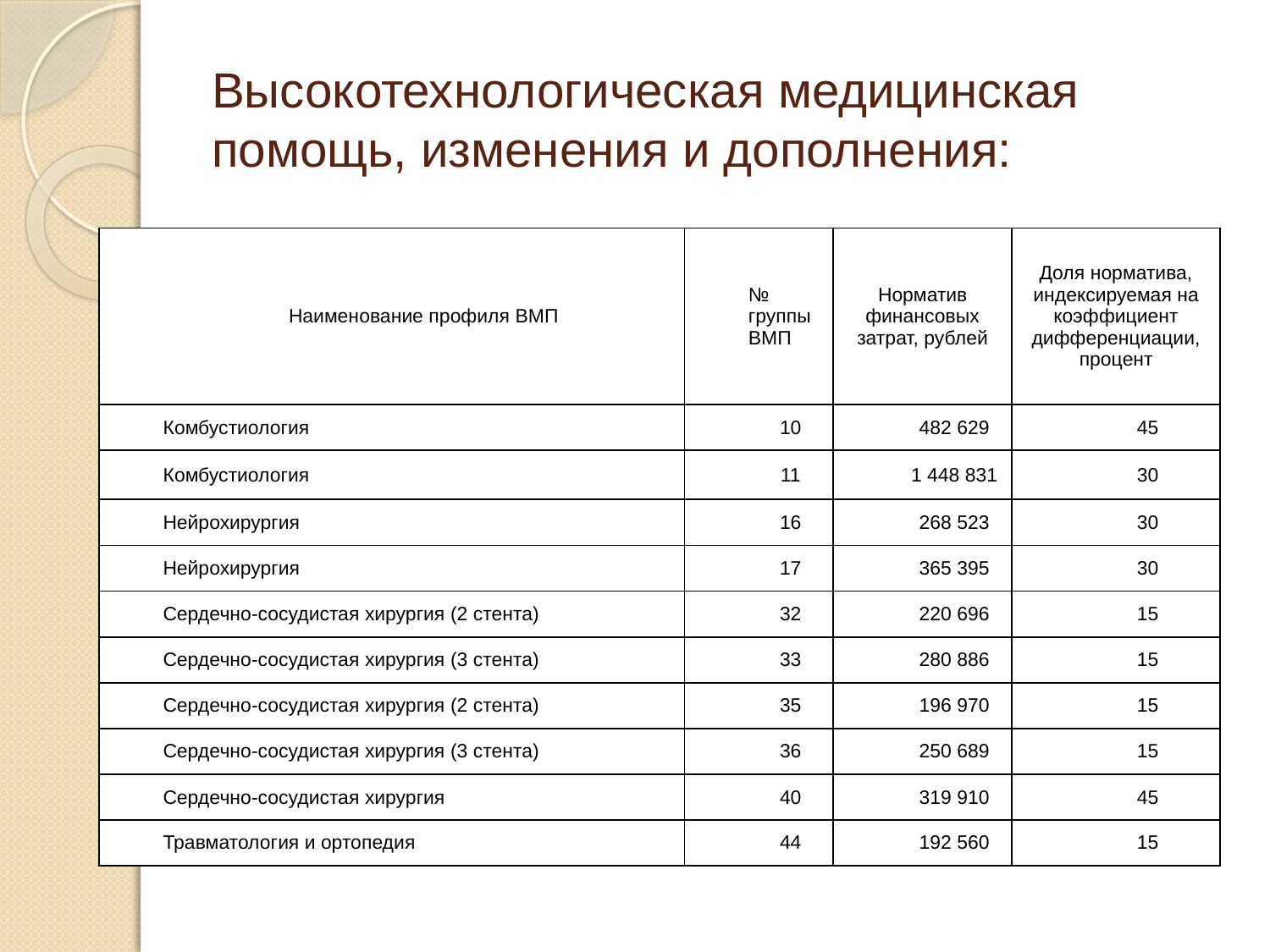

# Высокотехнологическая медицинская помощь, изменения и дополнения:
| Наименование профиля ВМП | № группы ВМП | Норматив финансовых затрат, рублей | Доля норматива, индексируемая на коэффициент дифференциации, процент |
| --- | --- | --- | --- |
| Комбустиология | 10 | 482 629 | 45 |
| Комбустиология | 11 | 1 448 831 | 30 |
| Нейрохирургия | 16 | 268 523 | 30 |
| Нейрохирургия | 17 | 365 395 | 30 |
| Сердечно-сосудистая хирургия (2 стента) | 32 | 220 696 | 15 |
| Сердечно-сосудистая хирургия (3 стента) | 33 | 280 886 | 15 |
| Сердечно-сосудистая хирургия (2 стента) | 35 | 196 970 | 15 |
| Сердечно-сосудистая хирургия (3 стента) | 36 | 250 689 | 15 |
| Сердечно-сосудистая хирургия | 40 | 319 910 | 45 |
| Травматология и ортопедия | 44 | 192 560 | 15 |